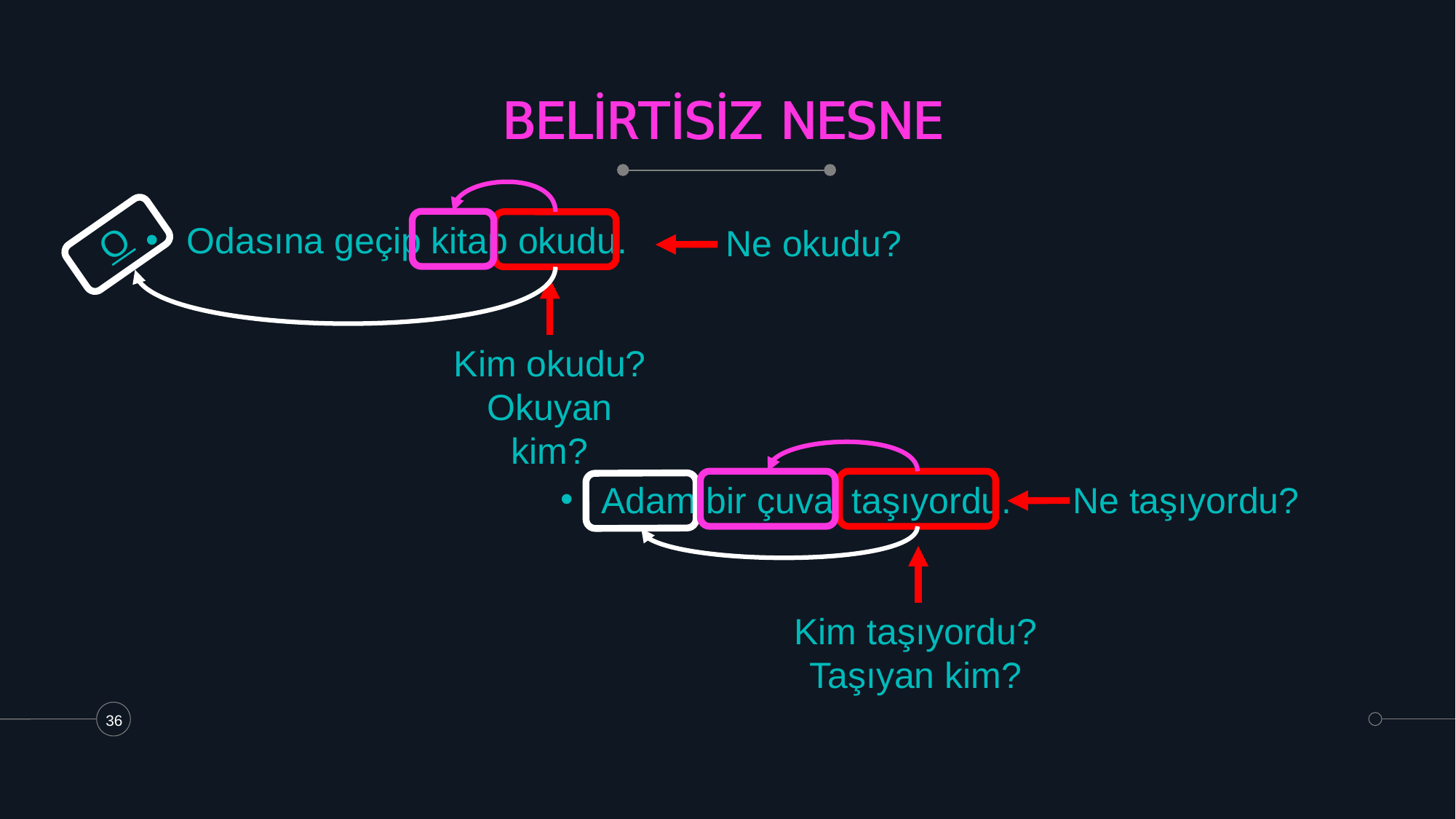

# BELİRTİSİZ NESNE

Odasına geçip kitap okudu.
Ne okudu?
O

Kim okudu?
Okuyan kim?

Adam bir çuval taşıyordu.
Ne taşıyordu?

Kim taşıyordu?
Taşıyan kim?
36